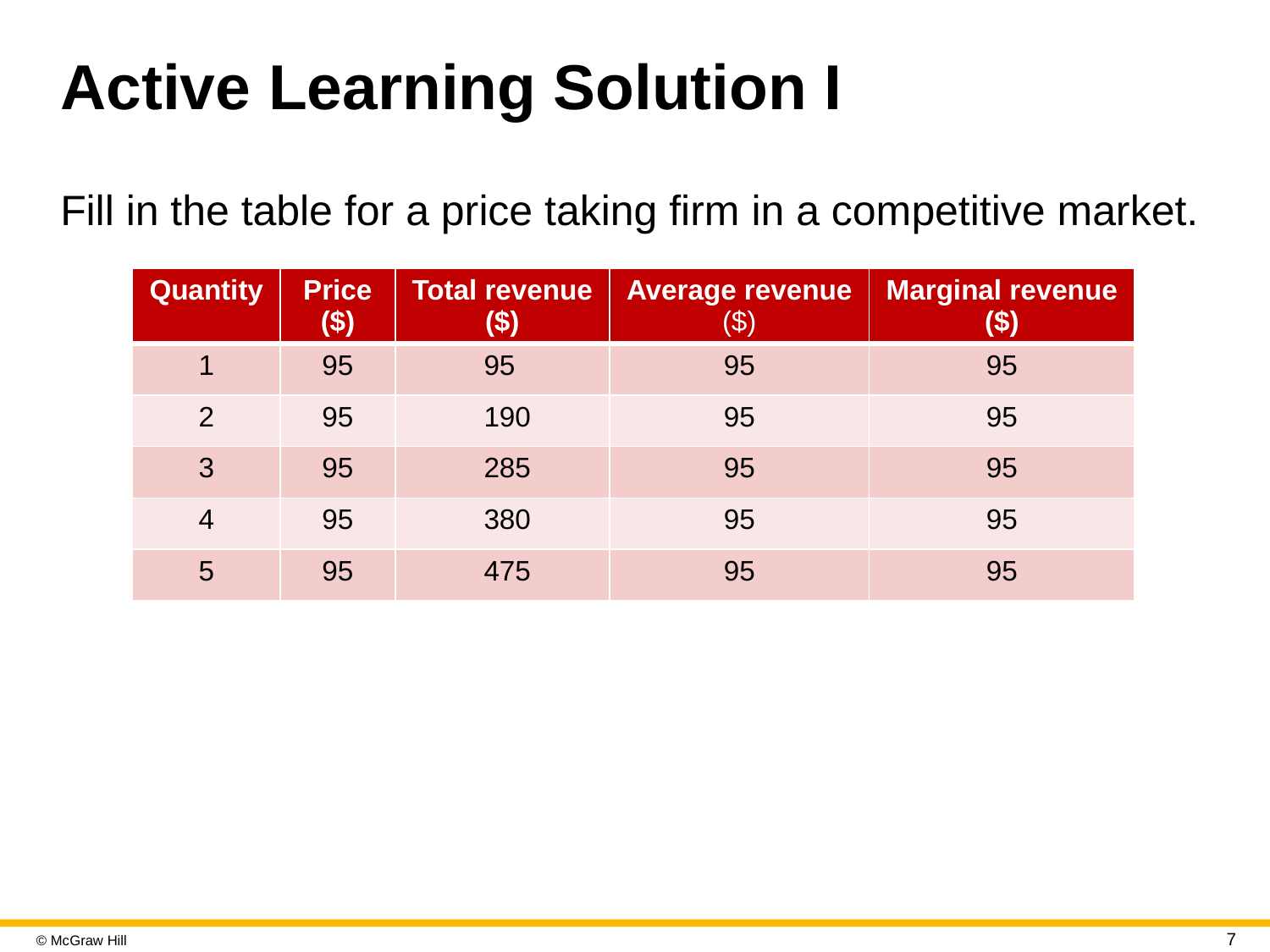

# Active Learning Solution I
Fill in the table for a price taking firm in a competitive market.
| Quantity | Price ($) | Total revenue ($) | Average revenue ($) | Marginal revenue ($) |
| --- | --- | --- | --- | --- |
| 1 | 95 | 95 | 95 | 95 |
| 2 | 95 | 190 | 95 | 95 |
| 3 | 95 | 285 | 95 | 95 |
| 4 | 95 | 380 | 95 | 95 |
| 5 | 95 | 475 | 95 | 95 |